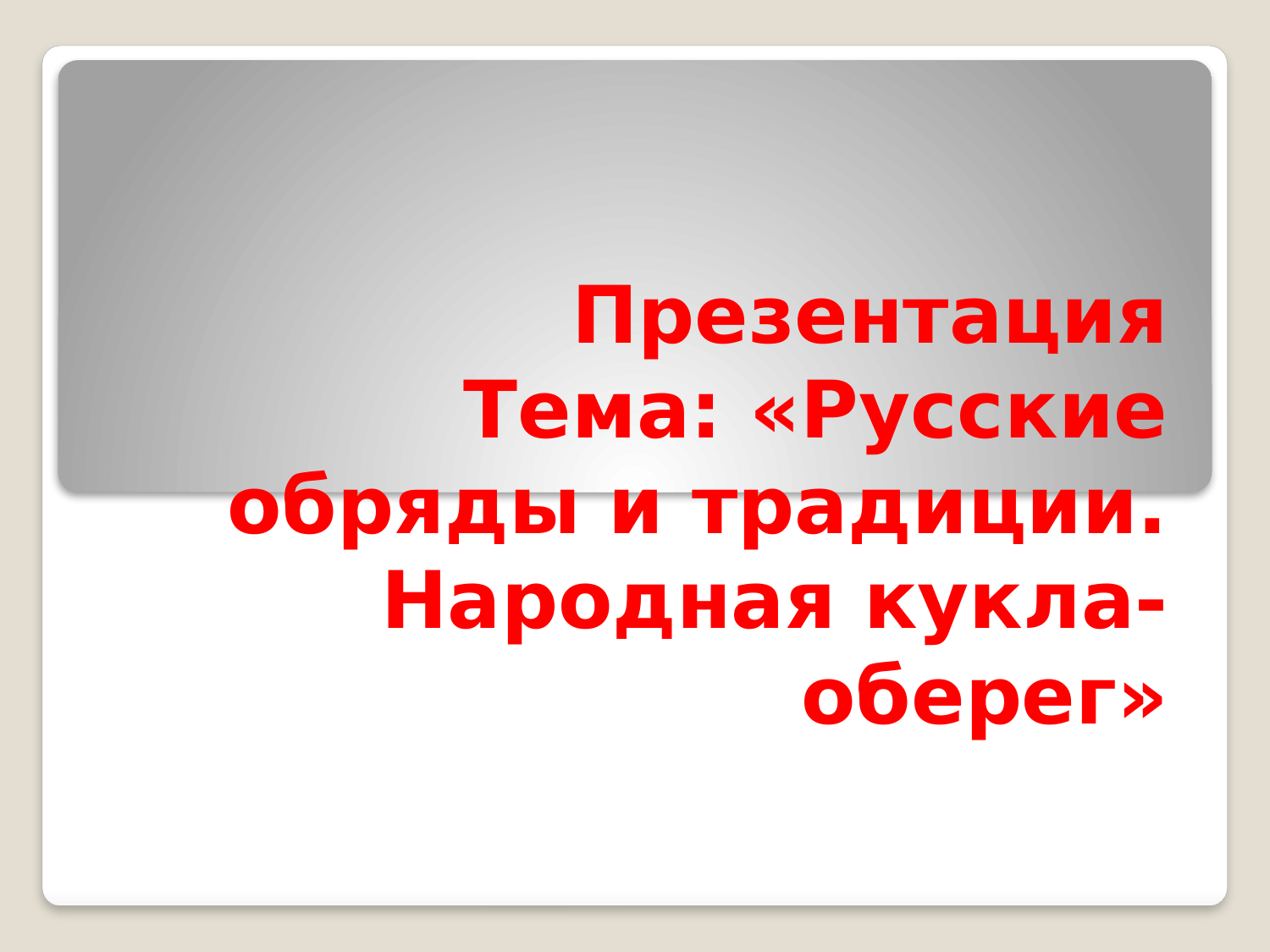

# Презентация Тема: «Русские обряды и традиции. Народная кукла-оберег»